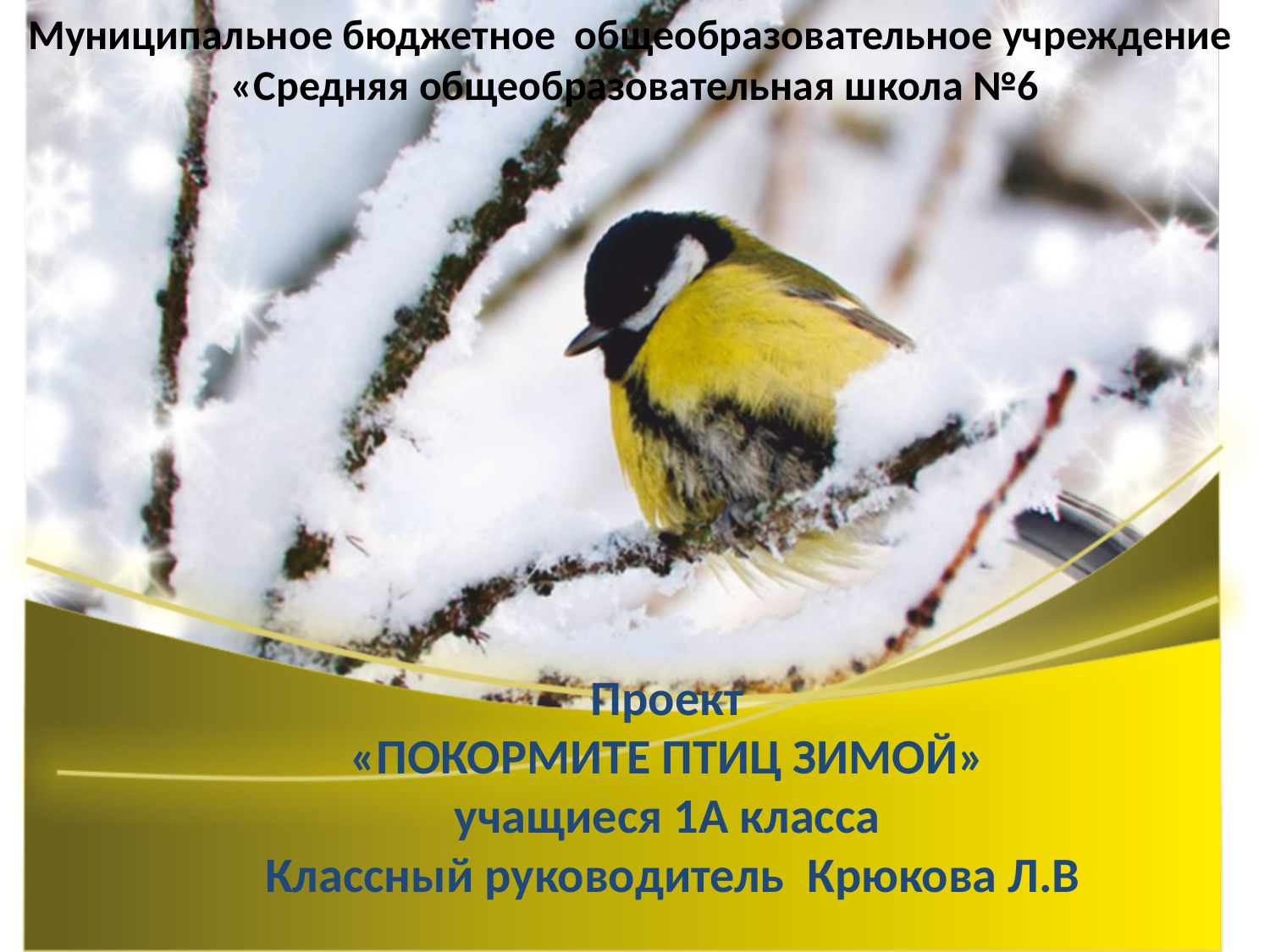

Муниципальное бюджетное  общеобразовательное учреждение
«Средняя общеобразовательная школа №6
# Проект «ПОКОРМИТЕ ПТИЦ ЗИМОЙ» учащиеся 1А класса Классный руководитель  Крюкова Л.В